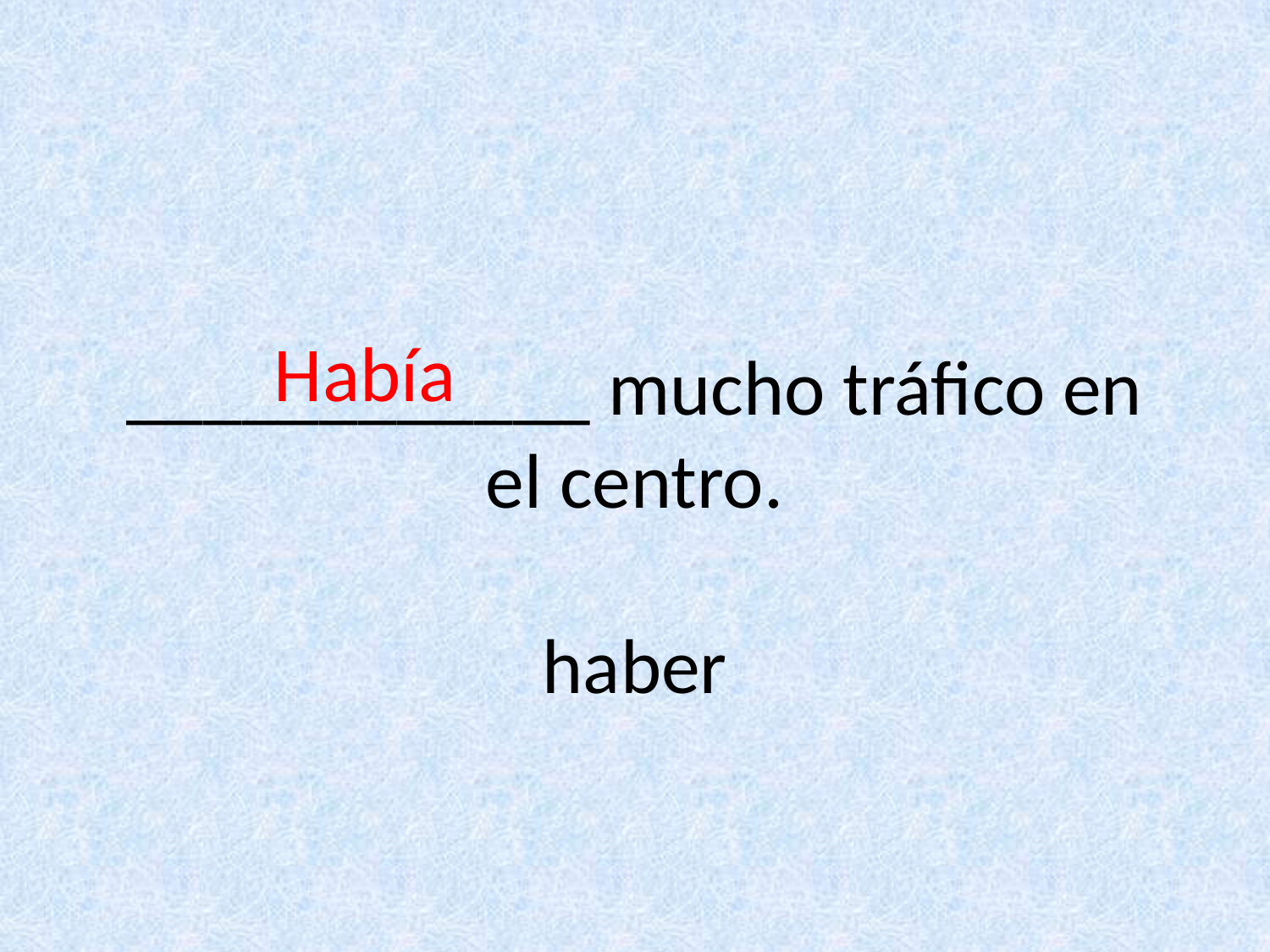

# ____________ mucho tráfico en el centro. haber
Había